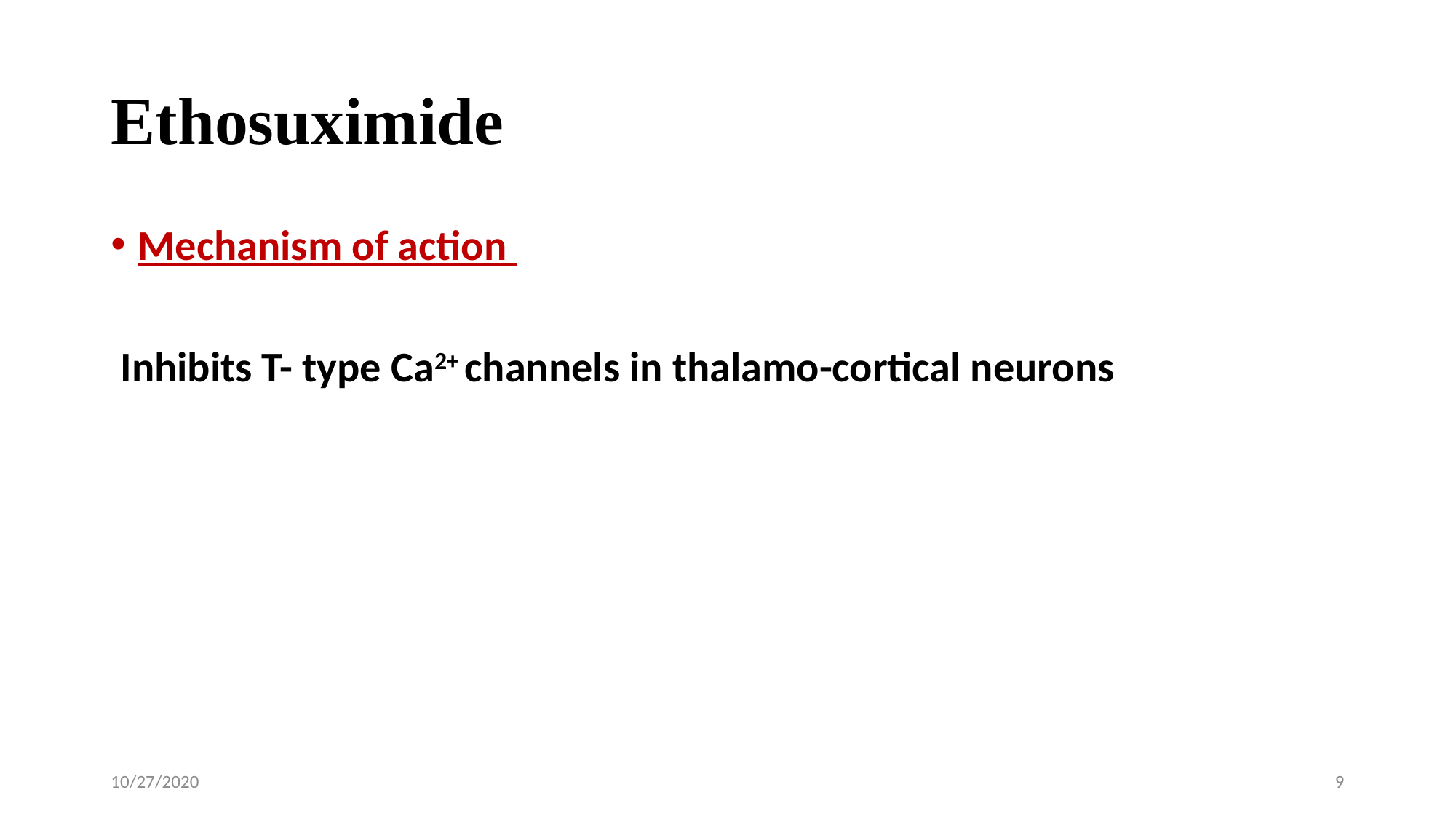

# Ethosuximide
Mechanism of action

 Inhibits T- type Ca2+ channels in thalamo-cortical neurons

10/27/2020
9